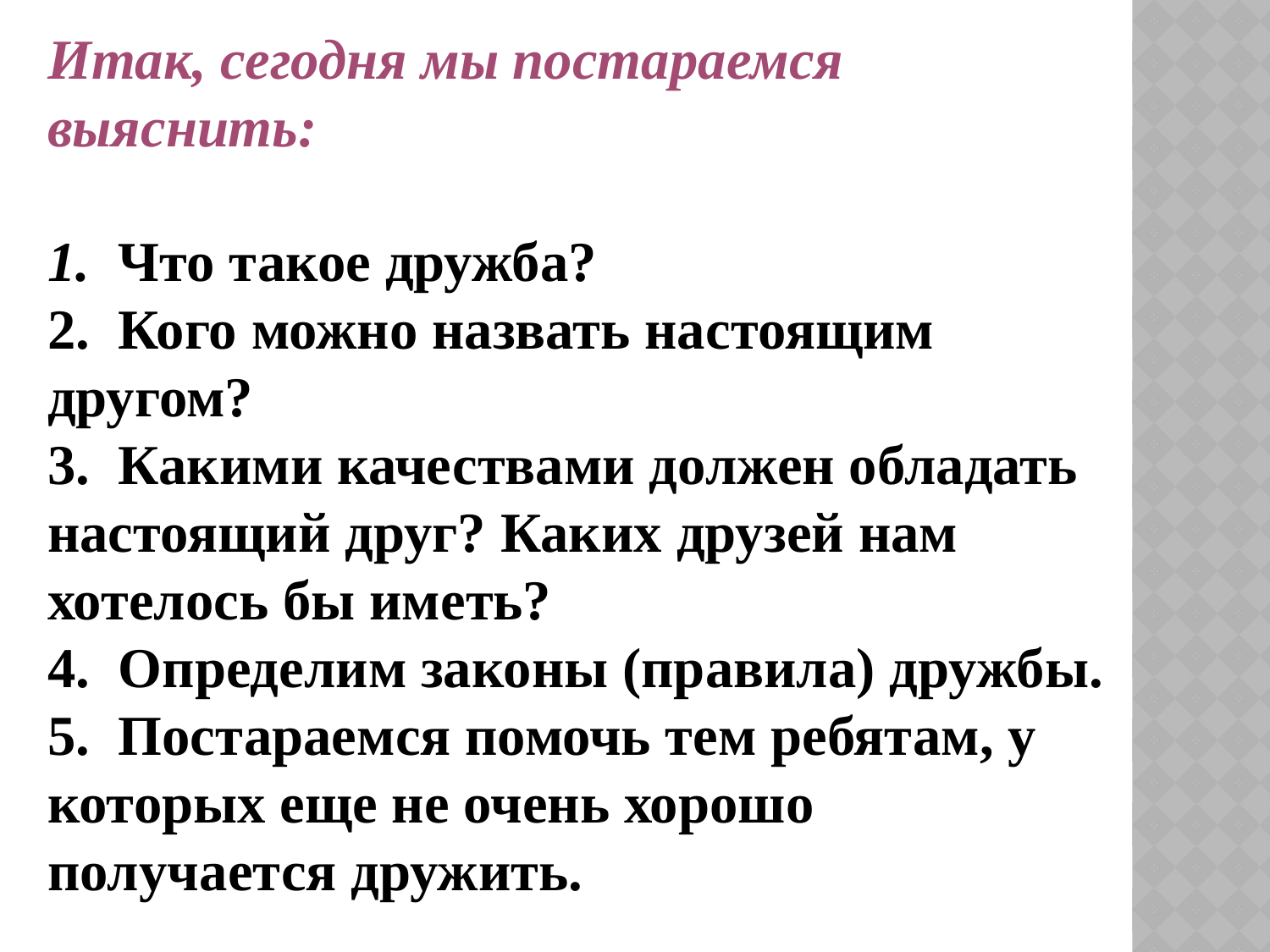

Итак, сегодня мы постараемся выяснить:

1.  Что такое дружба?
2.  Кого можно назвать настоящим другом?
3.  Какими качествами должен обладать настоящий друг? Каких друзей нам хотелось бы иметь?
4.  Определим законы (правила) дружбы.
5.  Постараемся помочь тем ребятам, у которых еще не очень хорошо получается дружить.